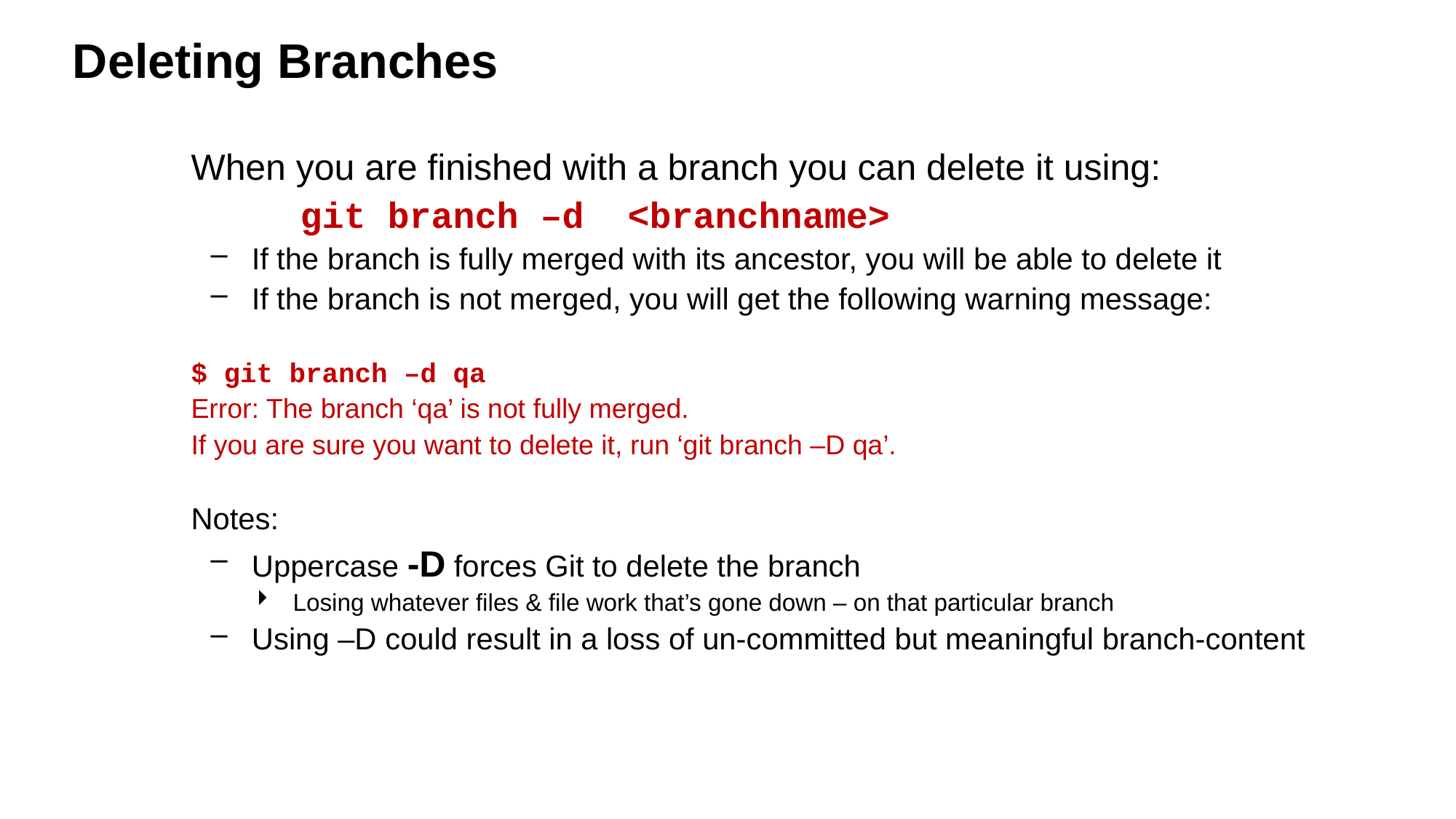

# Deleting Branches
When you are finished with a branch you can delete it using:
	git branch –d  <branchname>
If the branch is fully merged with its ancestor, you will be able to delete it
If the branch is not merged, you will get the following warning message:

$ git branch –d qa
Error: The branch ‘qa’ is not fully merged.
If you are sure you want to delete it, run ‘git branch –D qa’.

Notes:
Uppercase -D forces Git to delete the branch
Losing whatever files & file work that’s gone down – on that particular branch
Using –D could result in a loss of un-committed but meaningful branch-content